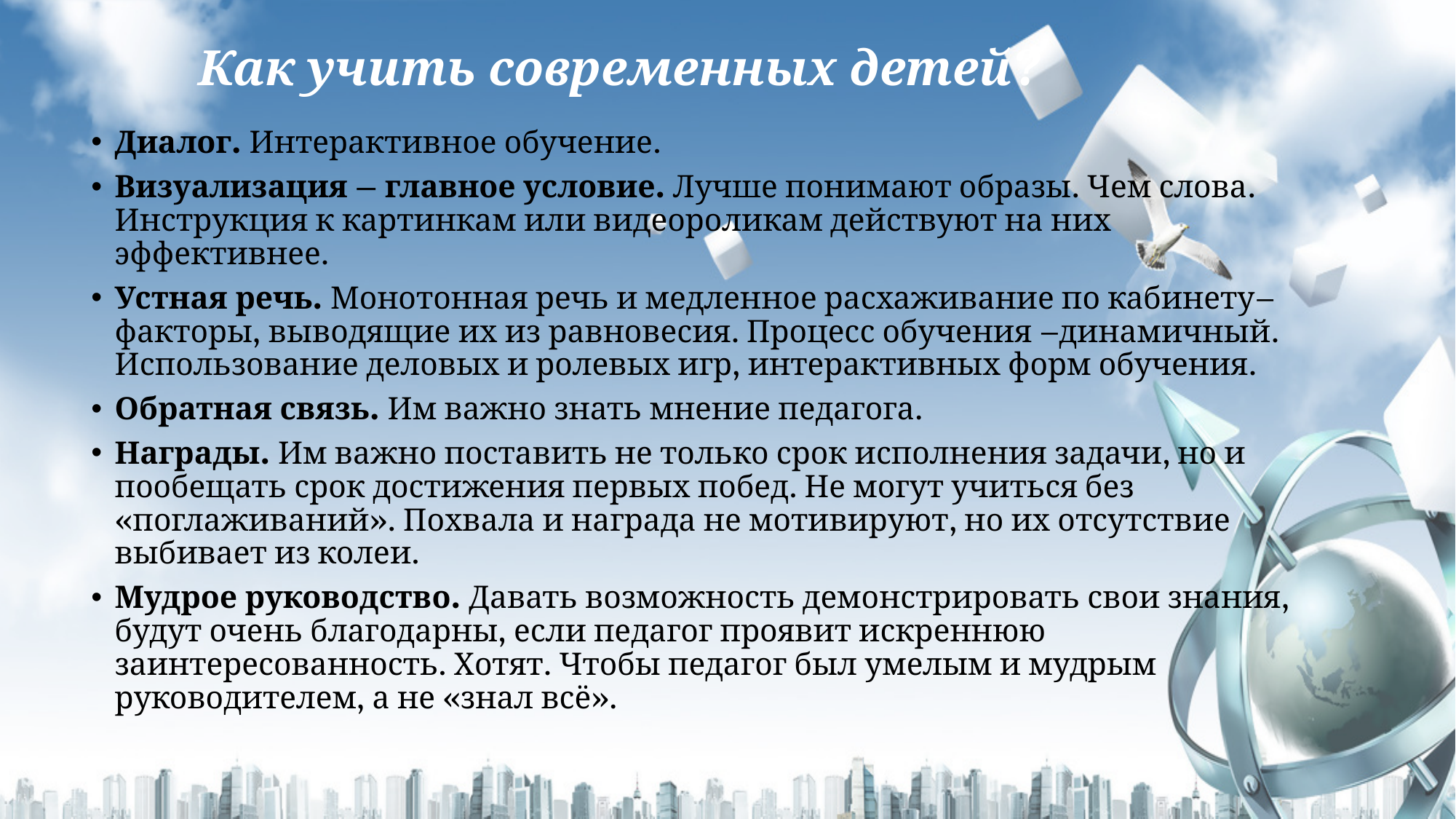

# Как учить современных детей?
Диалог. Интерактивное обучение.
Визуализация – главное условие. Лучше понимают образы. Чем слова. Инструкция к картинкам или видеороликам действуют на них эффективнее.
Устная речь. Монотонная речь и медленное расхаживание по кабинету– факторы, выводящие их из равновесия. Процесс обучения –динамичный. Использование деловых и ролевых игр, интерактивных форм обучения.
Обратная связь. Им важно знать мнение педагога.
Награды. Им важно поставить не только срок исполнения задачи, но и пообещать срок достижения первых побед. Не могут учиться без «поглаживаний». Похвала и награда не мотивируют, но их отсутствие выбивает из колеи.
Мудрое руководство. Давать возможность демонстрировать свои знания, будут очень благодарны, если педагог проявит искреннюю заинтересованность. Хотят. Чтобы педагог был умелым и мудрым руководителем, а не «знал всё».